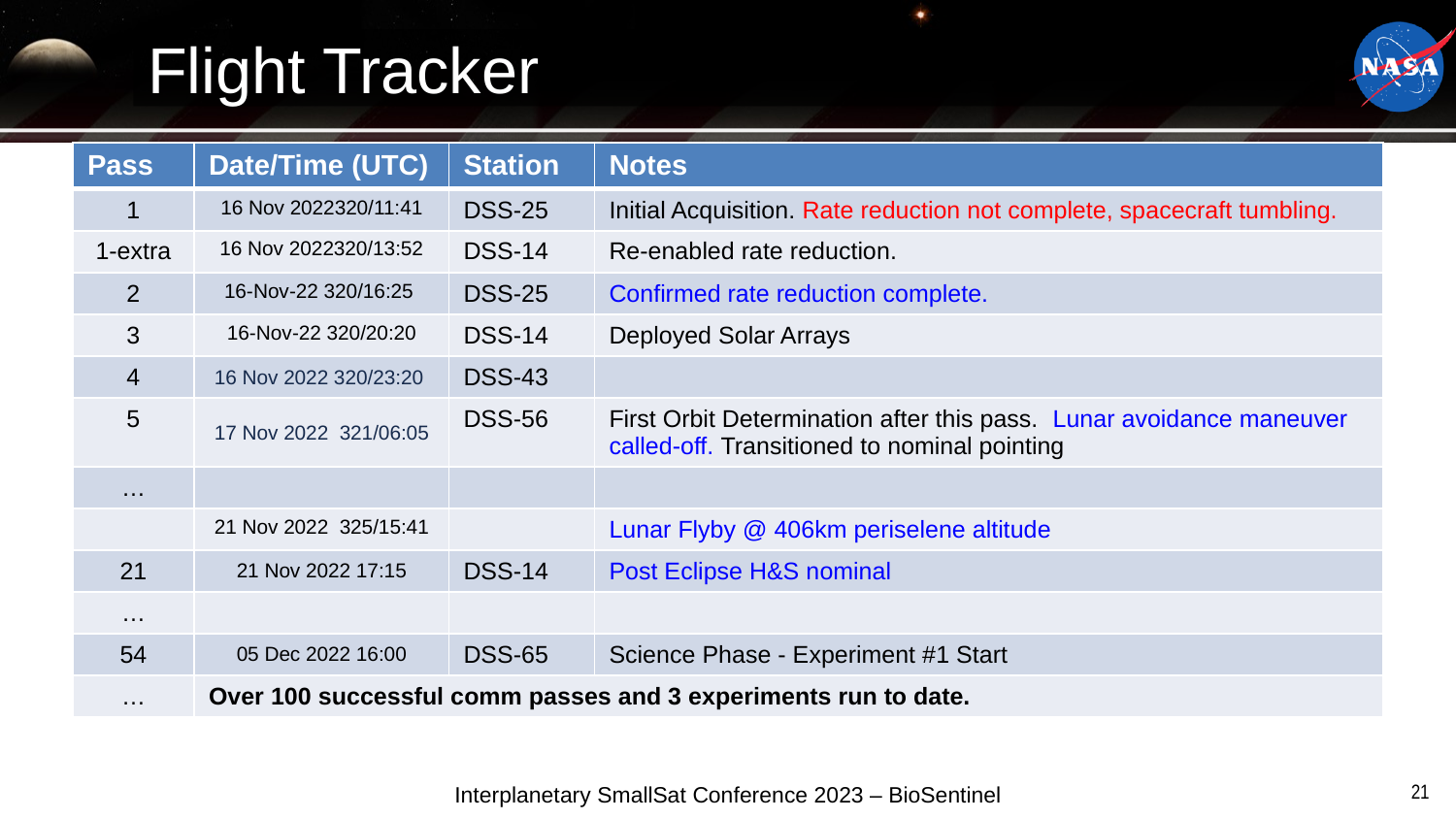

# Flight Tracker
| Pass | Date/Time (UTC) | Station | Notes |
| --- | --- | --- | --- |
| 1 | 16 Nov 2022320/11:41 | DSS-25 | Initial Acquisition. Rate reduction not complete, spacecraft tumbling. |
| 1-extra | 16 Nov 2022320/13:52 | DSS-14 | Re-enabled rate reduction. |
| 2 | 16-Nov-22 320/16:25 | DSS-25 | Confirmed rate reduction complete. |
| 3 | 16-Nov-22 320/20:20 | DSS-14 | Deployed Solar Arrays |
| 4 | 16 Nov 2022 320/23:20 | DSS-43 |  |
| 5 | 17 Nov 2022  321/06:05 | DSS-56 | First Orbit Determination after this pass. Lunar avoidance maneuver called-off. Transitioned to nominal pointing |
| … |  |  |  |
|  | 21 Nov 2022  325/15:41 |  | Lunar Flyby @ 406km periselene altitude |
| 21 | 21 Nov 2022 17:15 | DSS-14 | Post Eclipse H&S nominal |
| … |  |  |  |
| 54 | 05 Dec 2022 16:00 | DSS-65 | Science Phase - Experiment #1 Start |
| … | Over 100 successful comm passes and 3 experiments run to date. |  | Over 100 successful comm passes and 3 experiments run to date. |
21